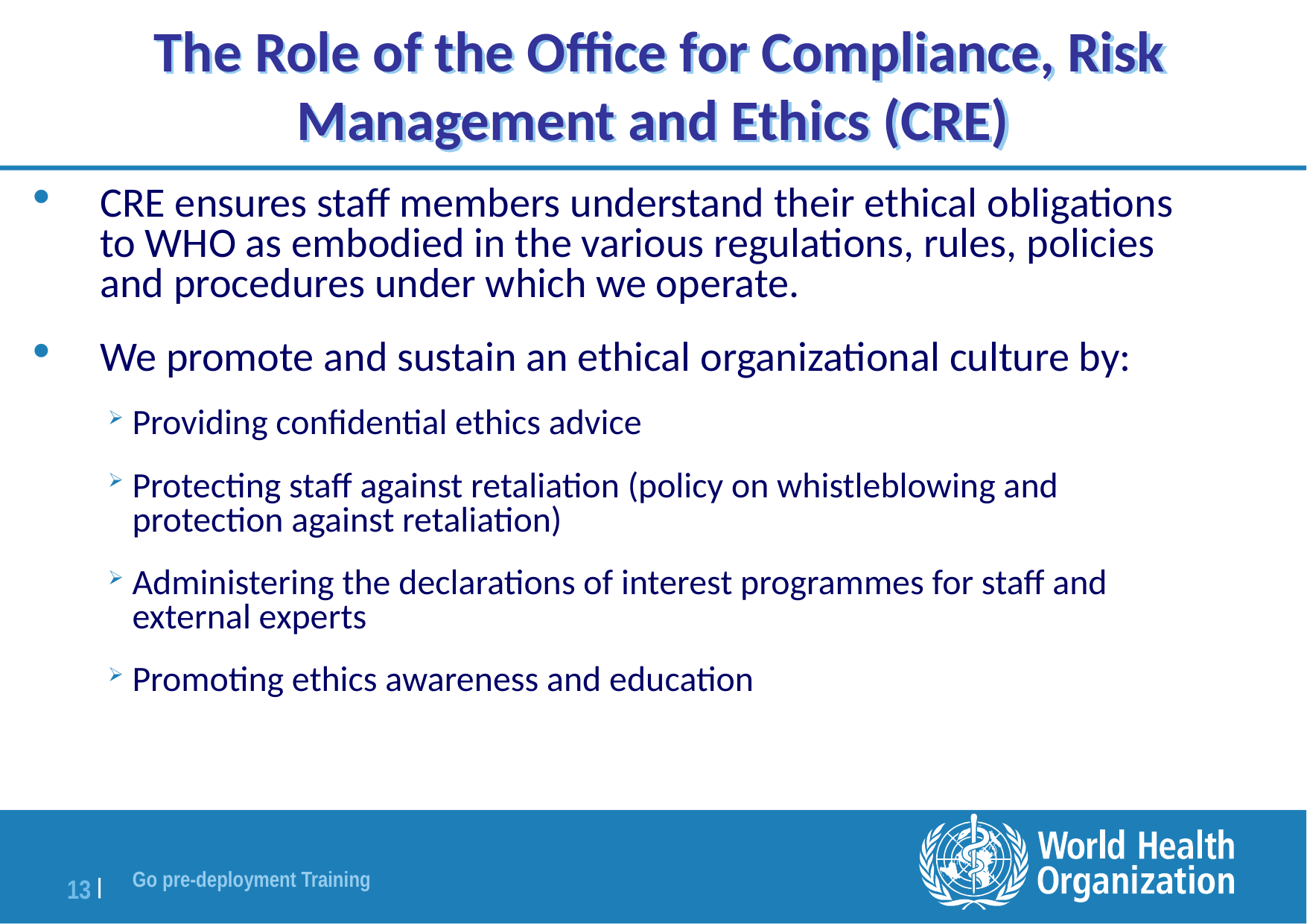

# The Role of the Office for Compliance, Risk Management and Ethics (CRE)
CRE ensures staff members understand their ethical obligations to WHO as embodied in the various regulations, rules, policies and procedures under which we operate.
We promote and sustain an ethical organizational culture by:
Providing confidential ethics advice
Protecting staff against retaliation (policy on whistleblowing and protection against retaliation)
Administering the declarations of interest programmes for staff and external experts
Promoting ethics awareness and education